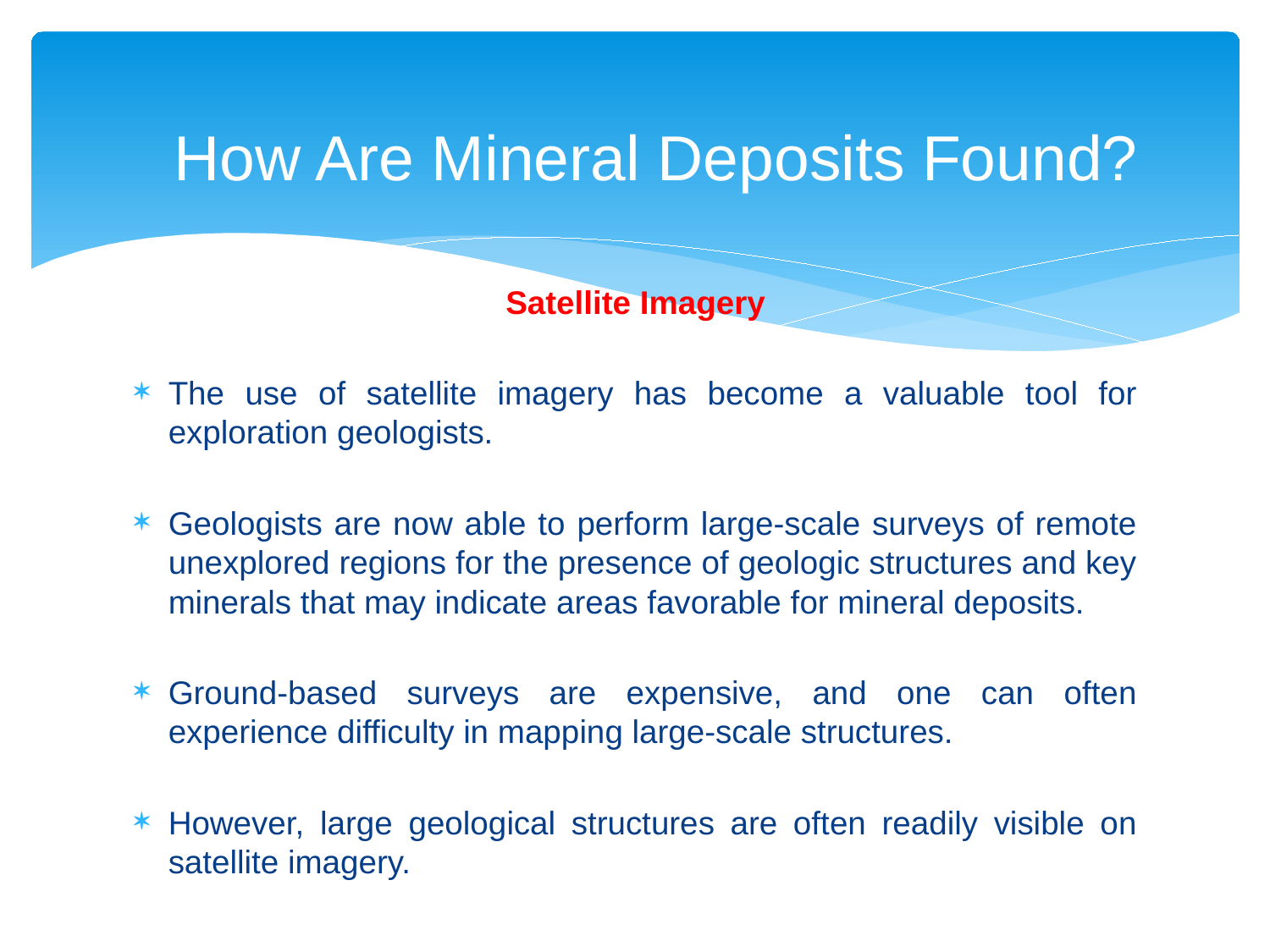

How Are Mineral Deposits Found?
Satellite Imagery

The use of satellite imagery has become a valuable tool for exploration geologists.

Geologists are now able to perform large-scale surveys of remote unexplored regions for the presence of geologic structures and key minerals that may indicate areas favorable for mineral deposits.

Ground-based surveys are expensive, and one can often experience difficulty in mapping large-scale structures.

However, large geological structures are often readily visible on satellite imagery.